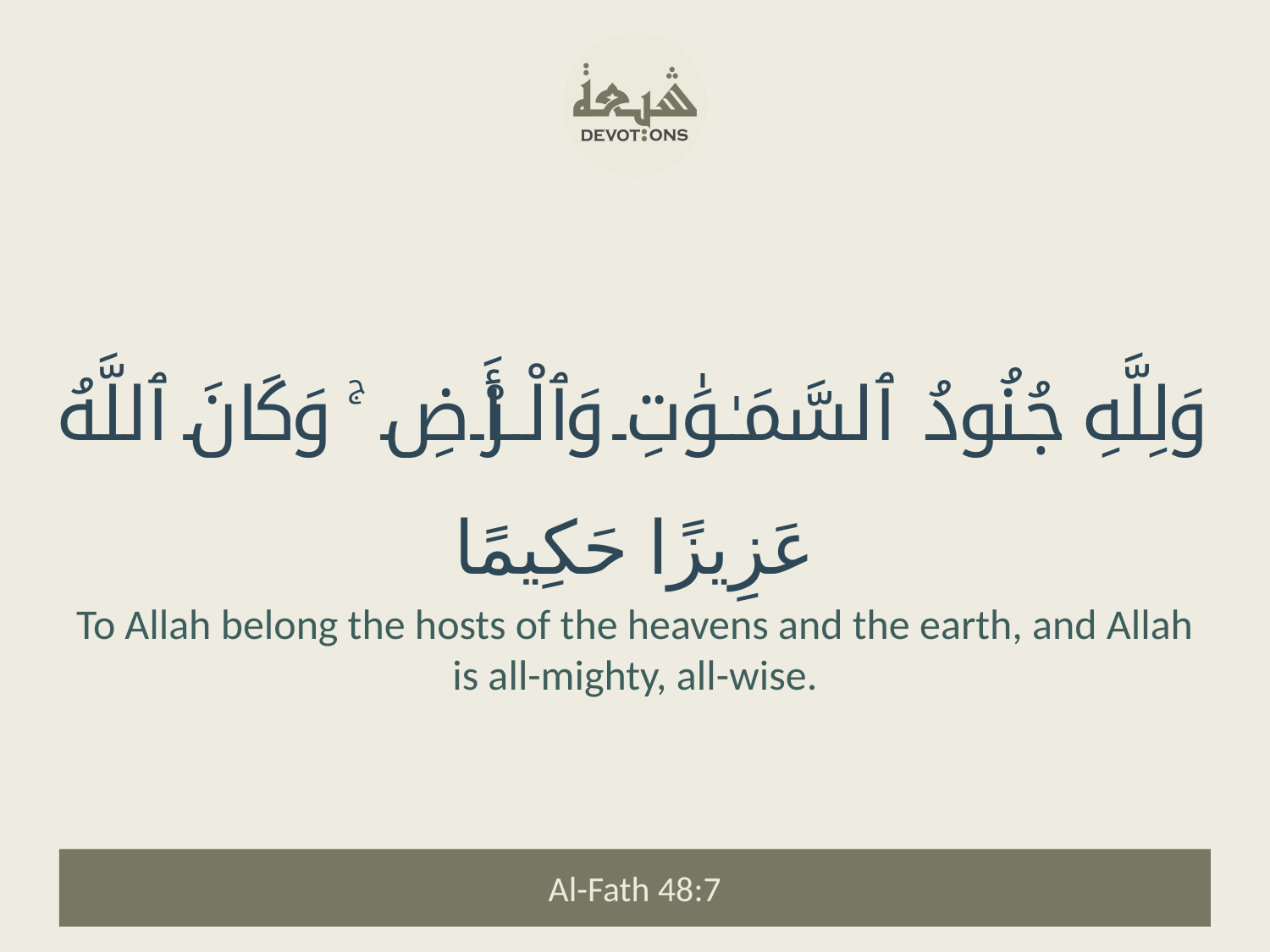

وَلِلَّهِ جُنُودُ ٱلسَّمَـٰوَٰتِ وَٱلْأَرْضِ ۚ وَكَانَ ٱللَّهُ عَزِيزًا حَكِيمًا
To Allah belong the hosts of the heavens and the earth, and Allah is all-mighty, all-wise.
Al-Fath 48:7